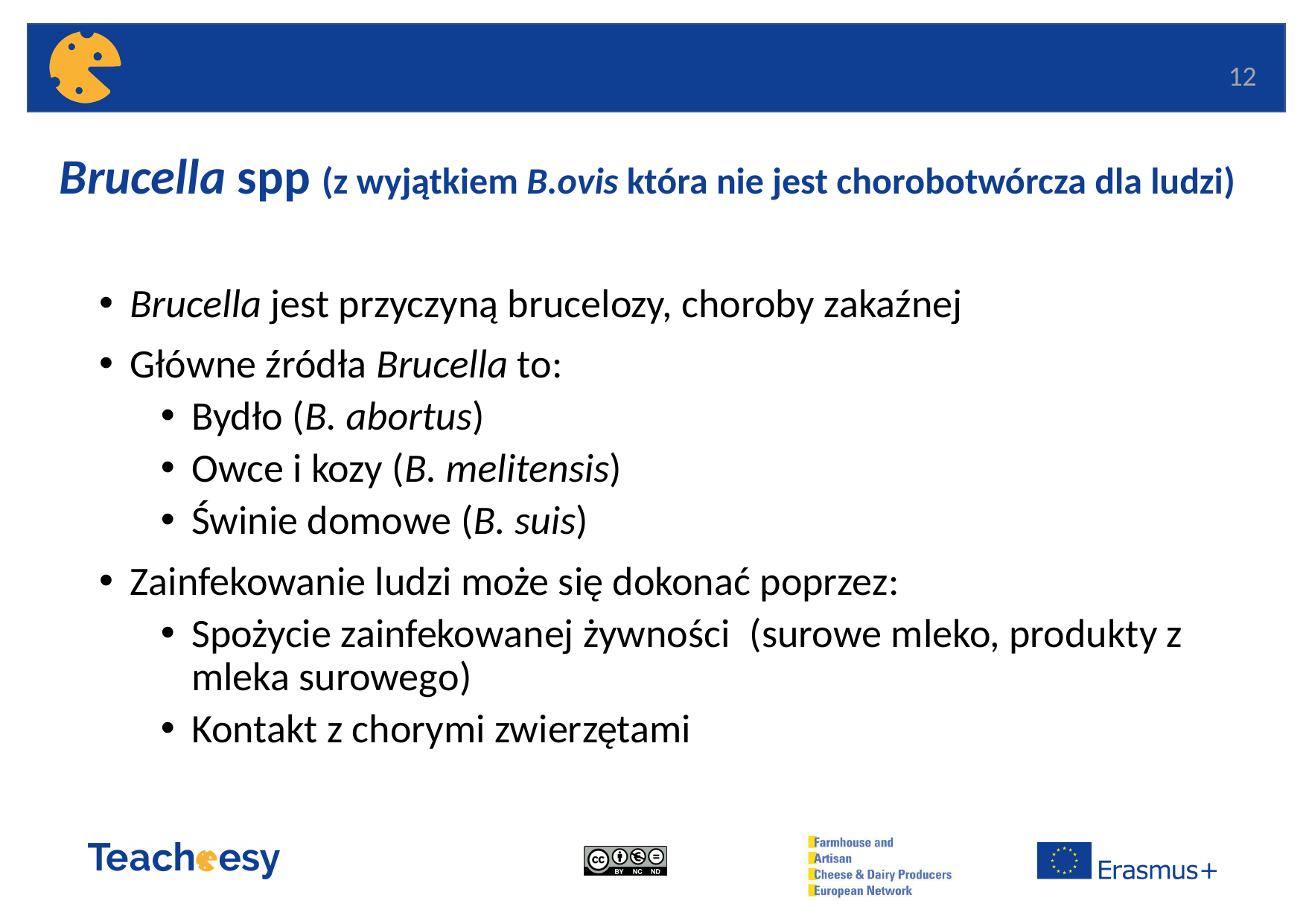

12
# Brucella spp (z wyjątkiem B.ovis która nie jest chorobotwórcza dla ludzi)
Brucella jest przyczyną brucelozy, choroby zakaźnej
Główne źródła Brucella to:
Bydło (B. abortus)
Owce i kozy (B. melitensis)
Świnie domowe (B. suis)
Zainfekowanie ludzi może się dokonać poprzez:
Spożycie zainfekowanej żywności  (surowe mleko, produkty z mleka surowego)
Kontakt z chorymi zwierzętami